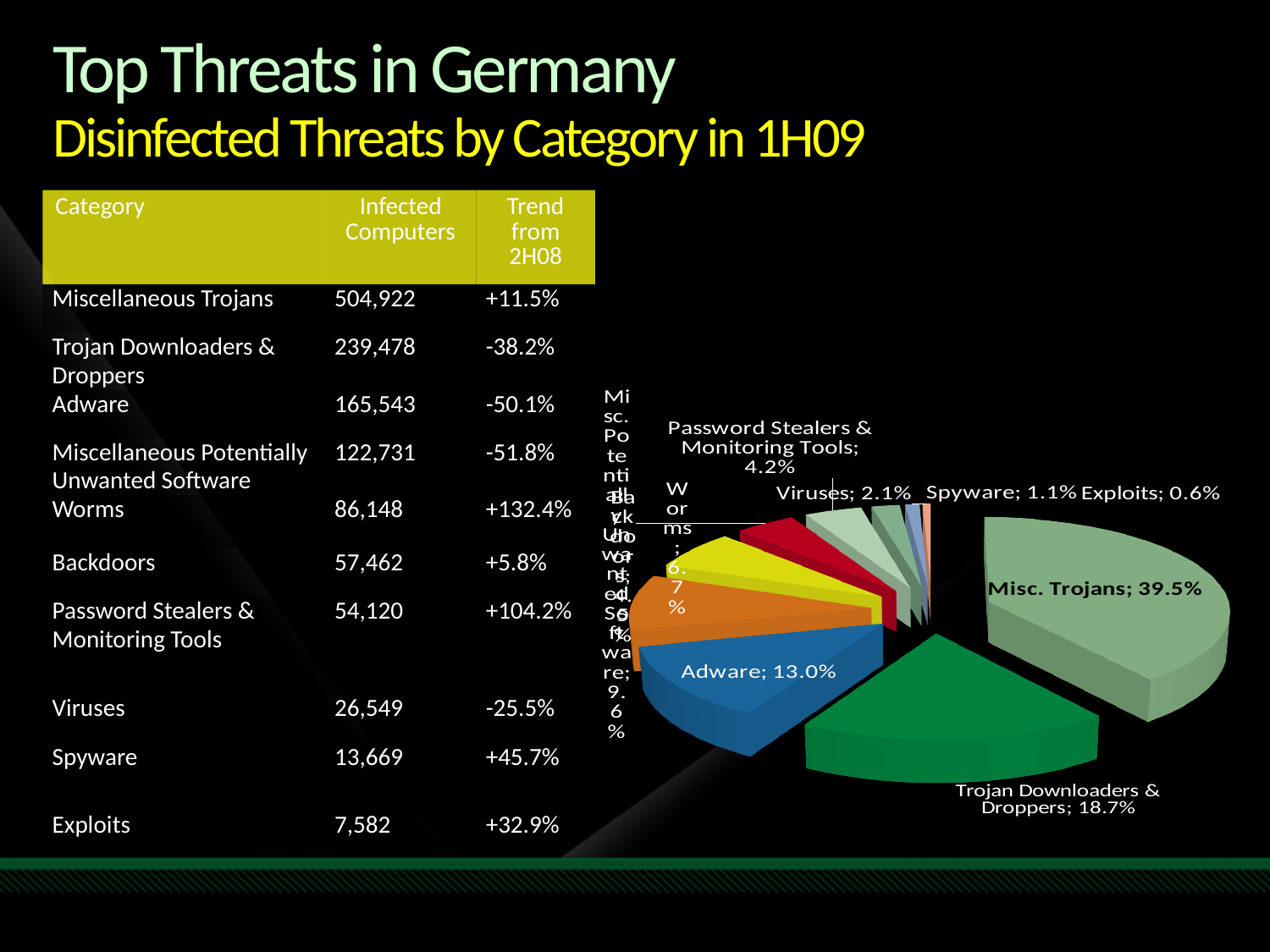

# Top Threats in Germany Disinfected Threats by Category in 1H09
| Category | Infected Computers | Trend from 2H08 |
| --- | --- | --- |
| Miscellaneous Trojans | 504,922 | +11.5% |
| Trojan Downloaders & Droppers | 239,478 | -38.2% |
| Adware | 165,543 | -50.1% |
| Miscellaneous Potentially Unwanted Software | 122,731 | -51.8% |
| Worms | 86,148 | +132.4% |
| Backdoors | 57,462 | +5.8% |
| Password Stealers & Monitoring Tools | 54,120 | +104.2% |
| Viruses | 26,549 | -25.5% |
| Spyware | 13,669 | +45.7% |
| Exploits | 7,582 | +32.9% |

[unsupported chart]